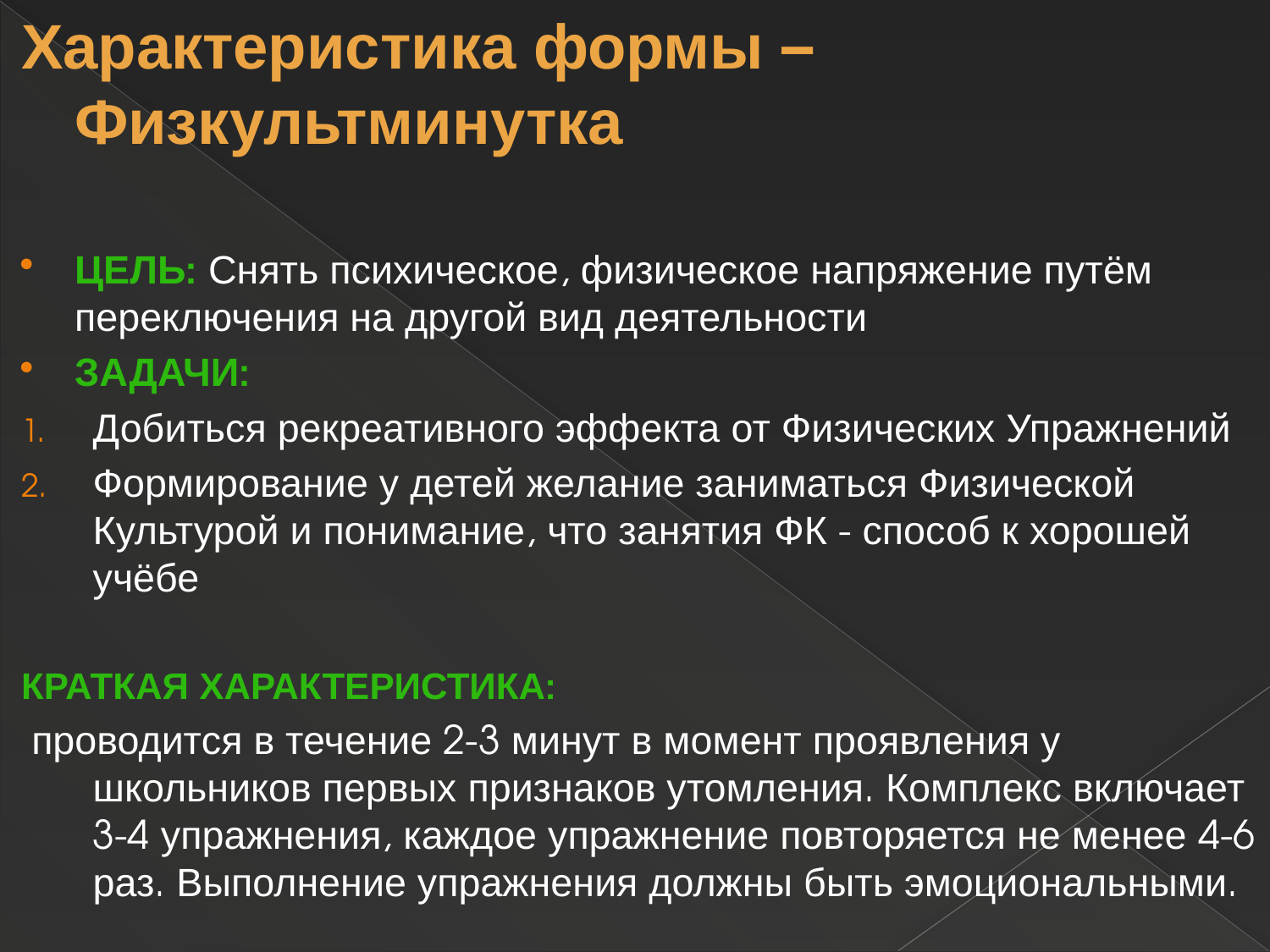

Характеристика формы – Физкультминутка

Цель: Снять психическое, физическое напряжение путём  переключения на другой вид деятельности
Задачи:
Добиться рекреативного эффекта от Физических Упражнений
Формирование у детей желание заниматься Физической Культурой и понимание, что занятия ФК - способ к хорошей учёбе

Краткая характеристика:
 проводится в течение 2-3 минут в момент проявления у школьников первых признаков утомления. Комплекс включает 3-4 упражнения, каждое упражнение повторяется не менее 4-6 раз. Выполнение упражнения должны быть эмоциональными.